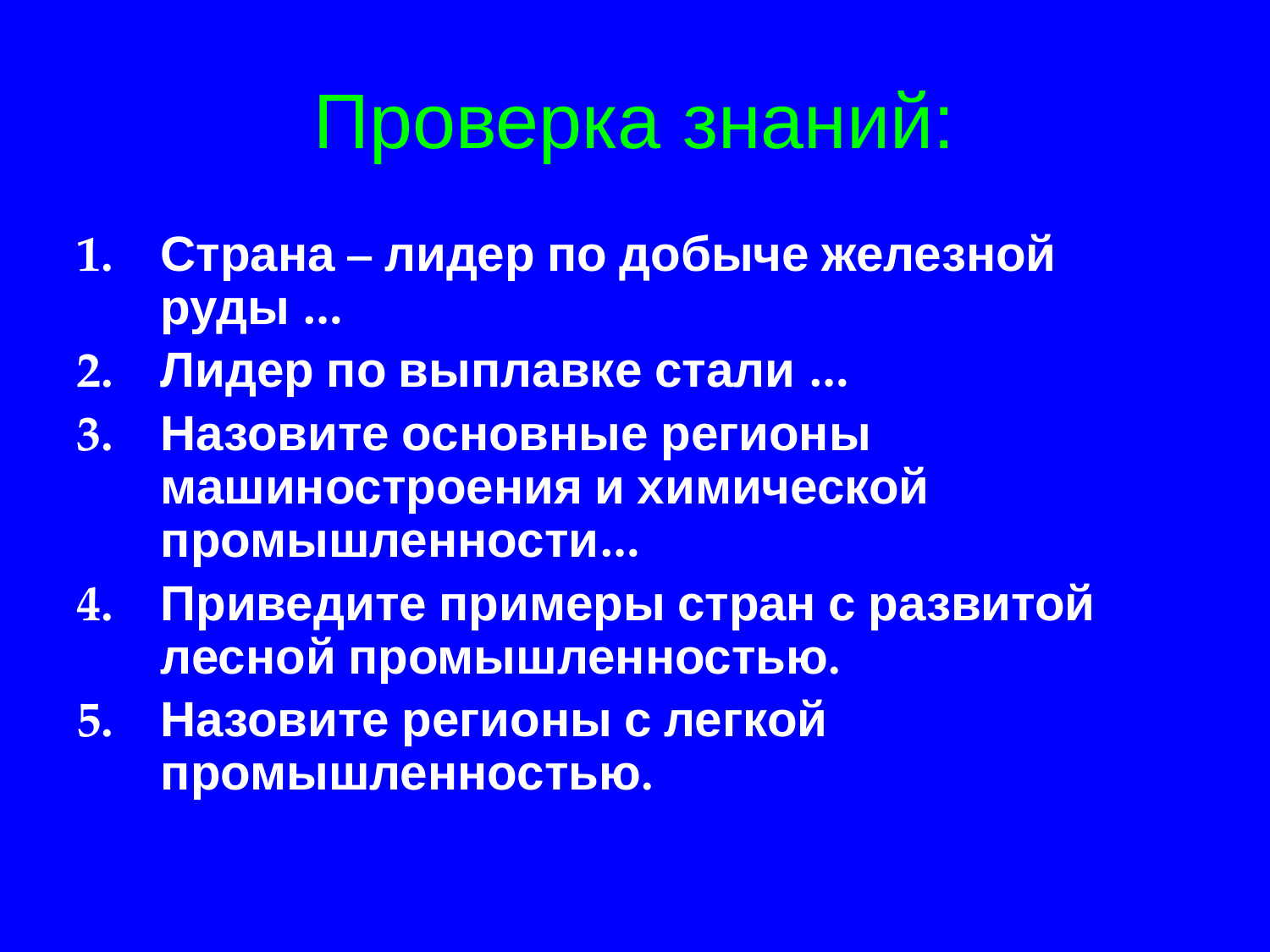

# Проверка знаний:
Страна – лидер по добыче железной руды …
Лидер по выплавке стали …
Назовите основные регионы машиностроения и химической промышленности…
Приведите примеры стран с развитой лесной промышленностью.
Назовите регионы с легкой промышленностью.